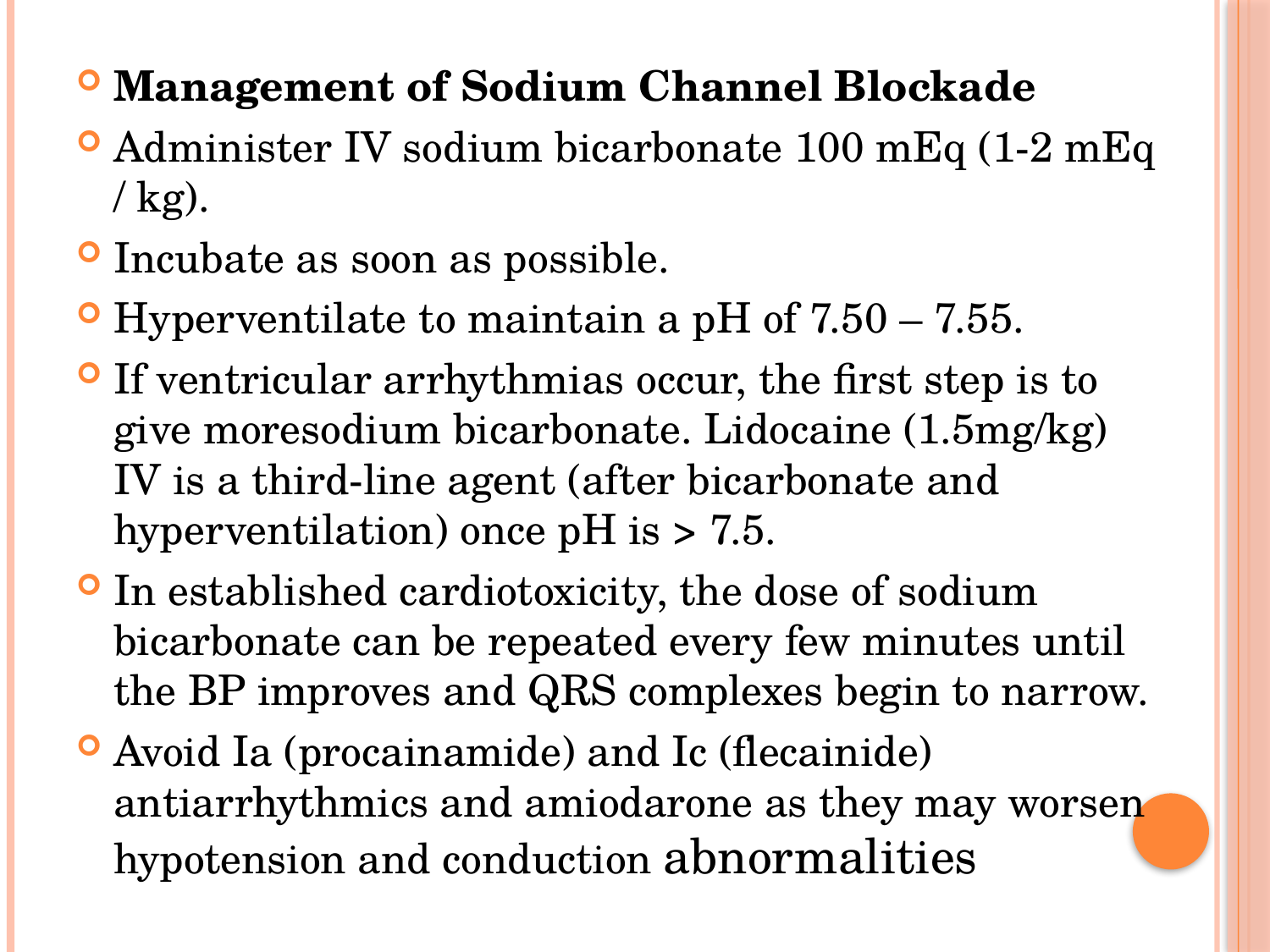

Management of Sodium Channel Blockade
Administer IV sodium bicarbonate 100 mEq (1-2 mEq / kg).
Incubate as soon as possible.
Hyperventilate to maintain a pH of 7.50 – 7.55.
If ventricular arrhythmias occur, the first step is to give moresodium bicarbonate. Lidocaine (1.5mg/kg) IV is a third-line agent (after bicarbonate and hyperventilation) once pH is > 7.5.
In established cardiotoxicity, the dose of sodium bicarbonate can be repeated every few minutes until the BP improves and QRS complexes begin to narrow.
Avoid Ia (procainamide) and Ic (flecainide) antiarrhythmics and amiodarone as they may worsen hypotension and conduction abnormalities